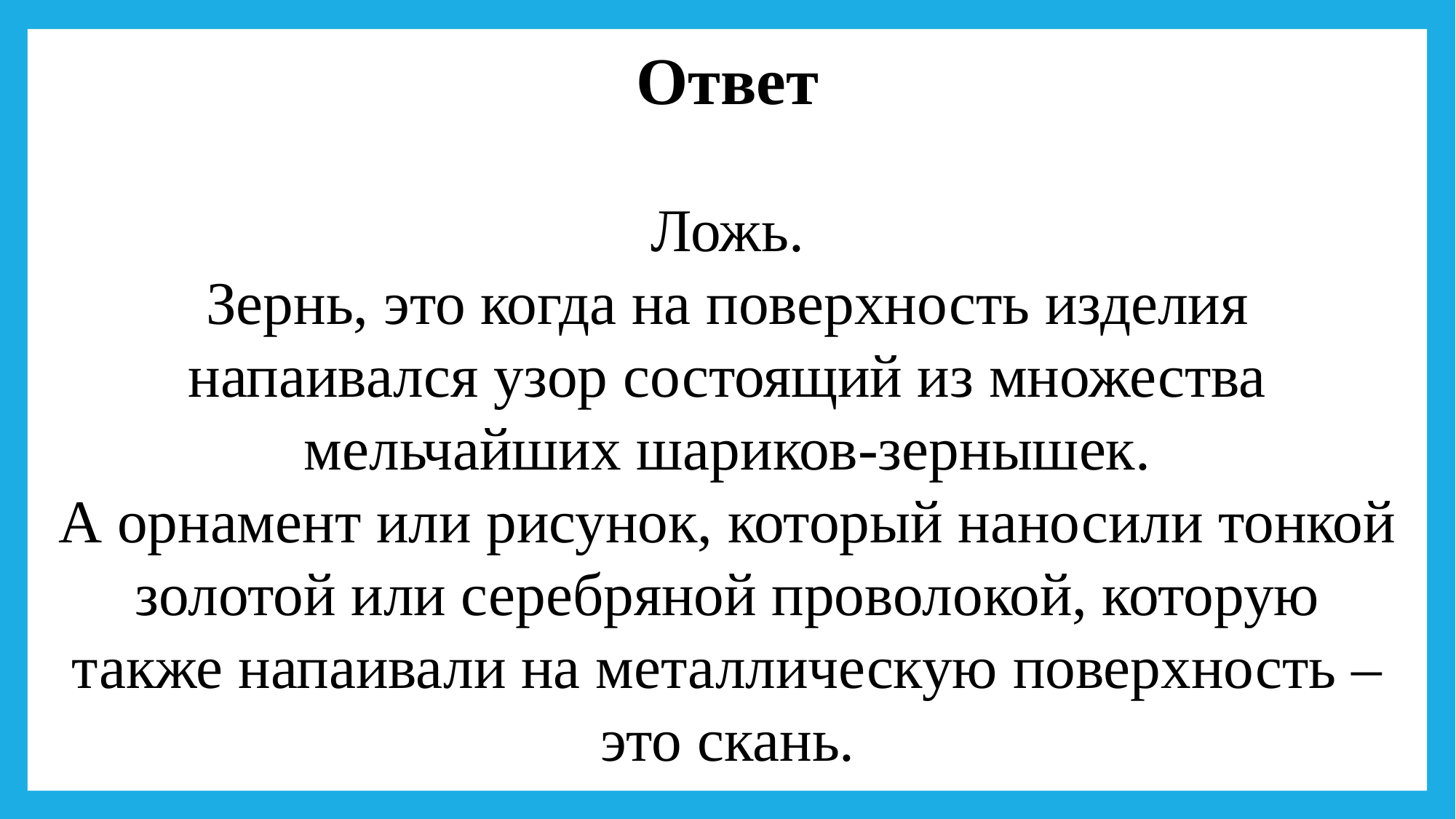

Ответ

Ложь.
Зернь, это когда на поверхность изделия напаивался узор состоящий из множества мельчайших шариков-зернышек.
А орнамент или рисунок, который наносили тонкой золотой или серебряной проволокой, которую также напаивали на металлическую поверхность – это скань.